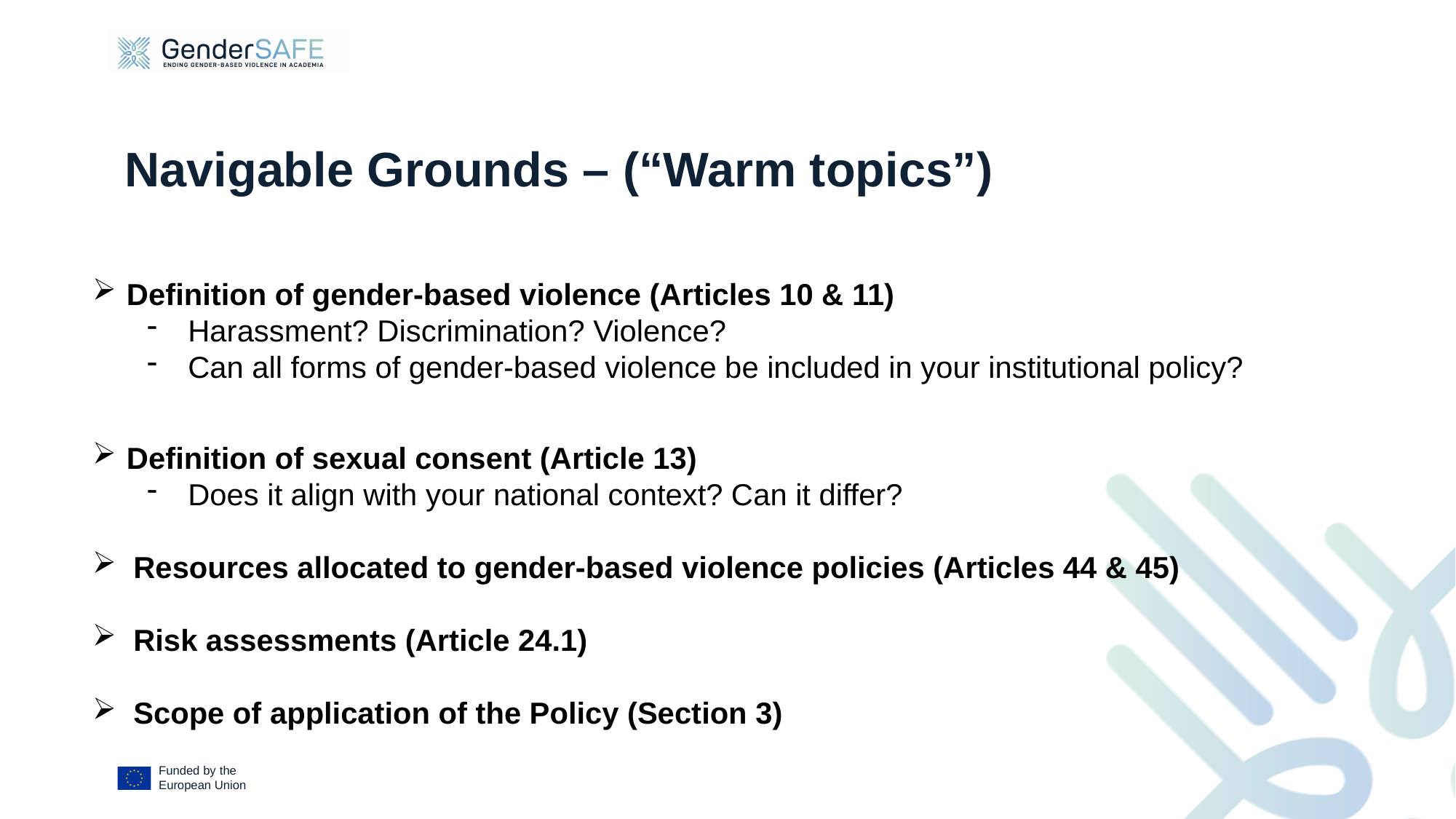

Navigable Grounds – (“Warm topics”)
Definition of gender-based violence (Articles 10 & 11)
Harassment? Discrimination? Violence?
Can all forms of gender-based violence be included in your institutional policy?

Definition of sexual consent (Article 13)
Does it align with your national context? Can it differ?

Resources allocated to gender-based violence policies (Articles 44 & 45)

Risk assessments (Article 24.1)

Scope of application of the Policy (Section 3)